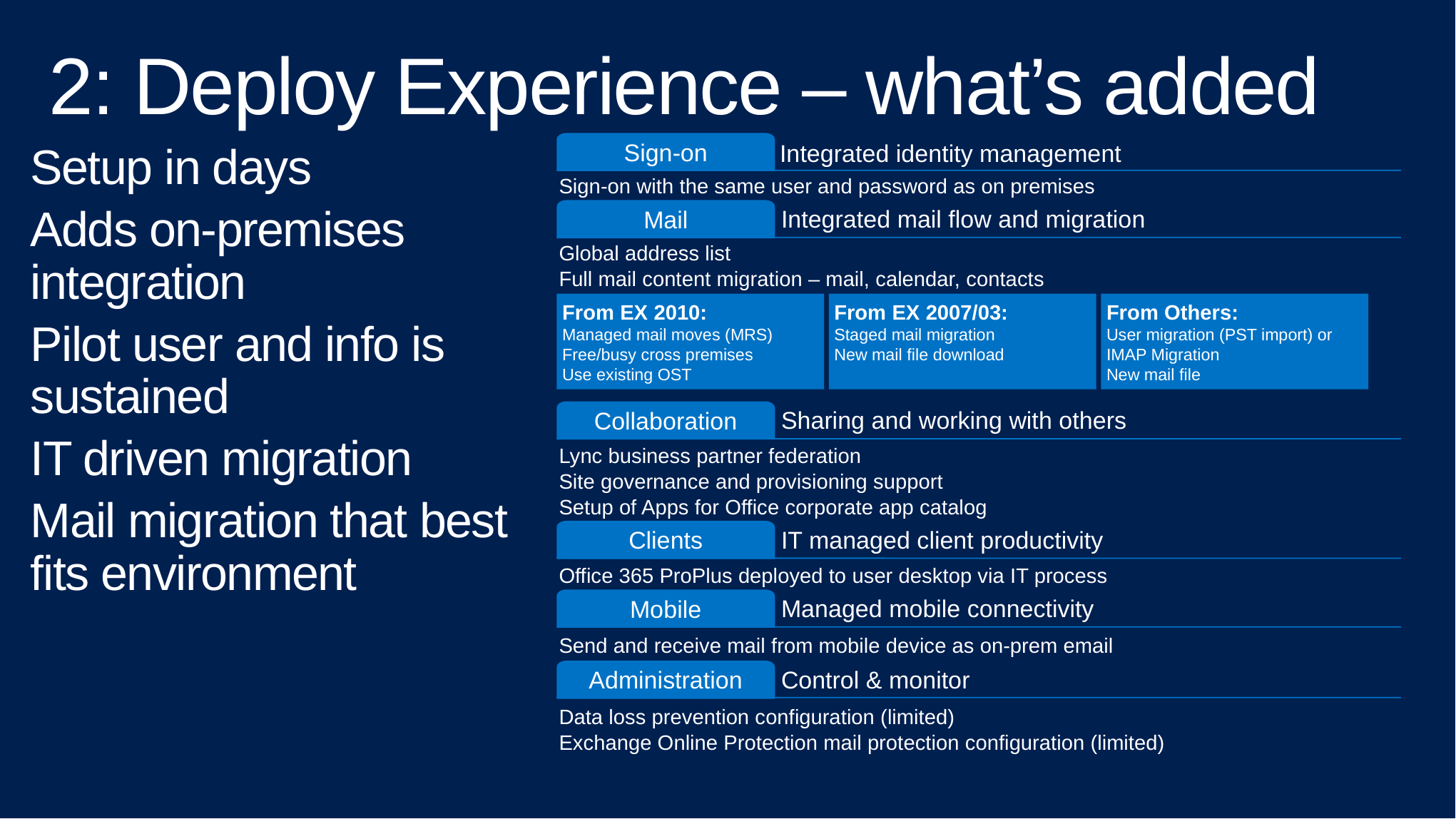

# 2: Deploy Experience – what’s added
Sign-on
Integrated identity management
Setup in days
Adds on-premises integration
Pilot user and info is sustained
IT driven migration
Mail migration that best fits environment

Sign-on with the same user and password as on premises
Mail
Integrated mail flow and migration

Global address list
Full mail content migration – mail, calendar, contacts
From Others:
User migration (PST import) or IMAP Migration
New mail file
From EX 2007/03:
Staged mail migration
New mail file download
From EX 2010:
Managed mail moves (MRS)
Free/busy cross premises
Use existing OST
Collaboration
Sharing and working with others

Lync business partner federation
Site governance and provisioning support
Setup of Apps for Office corporate app catalog
Clients
IT managed client productivity

Office 365 ProPlus deployed to user desktop via IT process
Mobile
Managed mobile connectivity

Send and receive mail from mobile device as on-prem email
Administration
Control & monitor

Data loss prevention configuration (limited)
Exchange Online Protection mail protection configuration (limited)